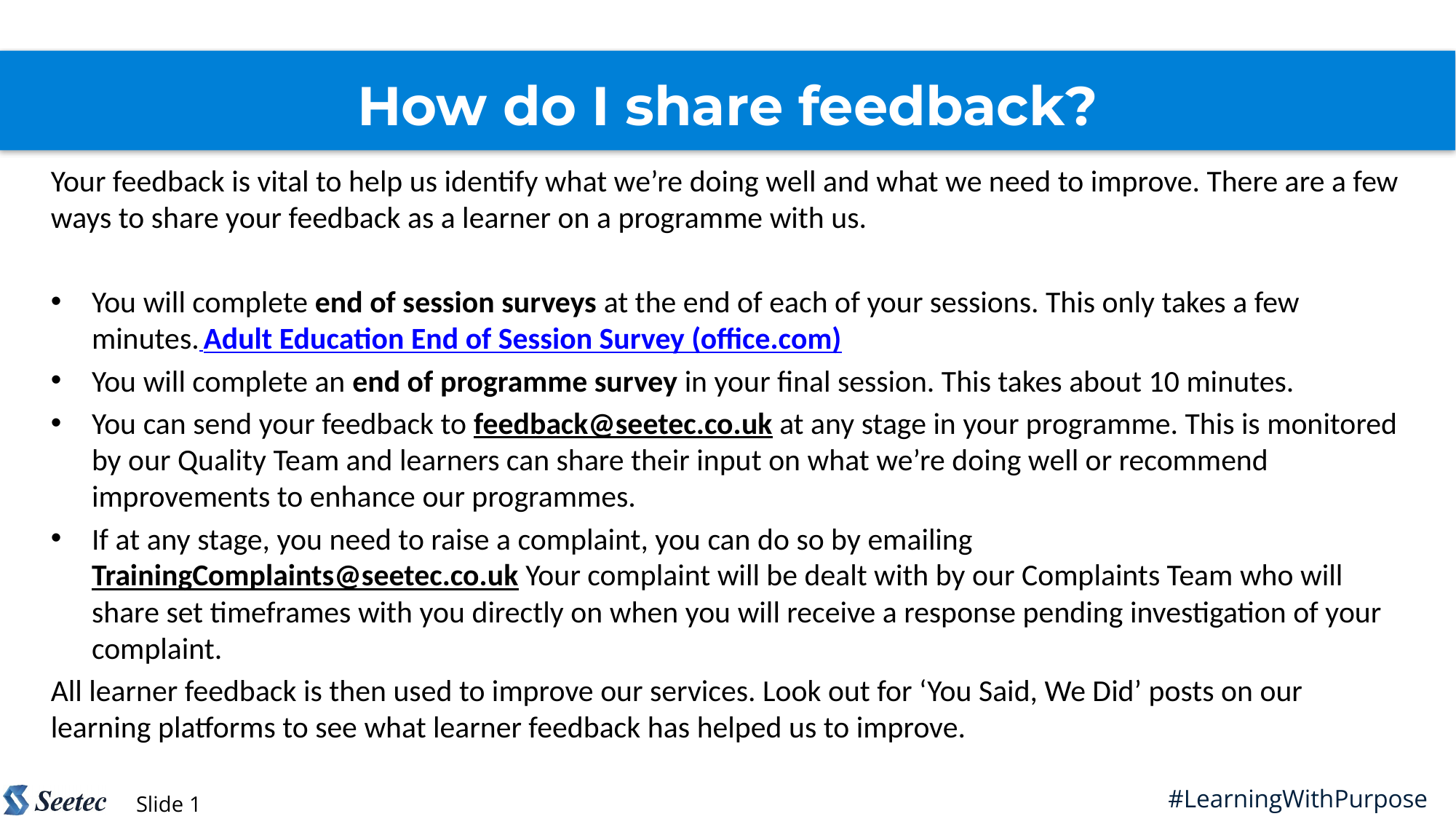

How do I share feedback?
Your feedback is vital to help us identify what we’re doing well and what we need to improve. There are a few ways to share your feedback as a learner on a programme with us.

You will complete end of session surveys at the end of each of your sessions. This only takes a few minutes. Adult Education End of Session Survey (office.com)
You will complete an end of programme survey in your final session. This takes about 10 minutes.
You can send your feedback to feedback@seetec.co.uk at any stage in your programme. This is monitored by our Quality Team and learners can share their input on what we’re doing well or recommend improvements to enhance our programmes.
If at any stage, you need to raise a complaint, you can do so by emailing TrainingComplaints@seetec.co.uk Your complaint will be dealt with by our Complaints Team who will share set timeframes with you directly on when you will receive a response pending investigation of your complaint.
All learner feedback is then used to improve our services. Look out for ‘You Said, We Did’ posts on our learning platforms to see what learner feedback has helped us to improve.